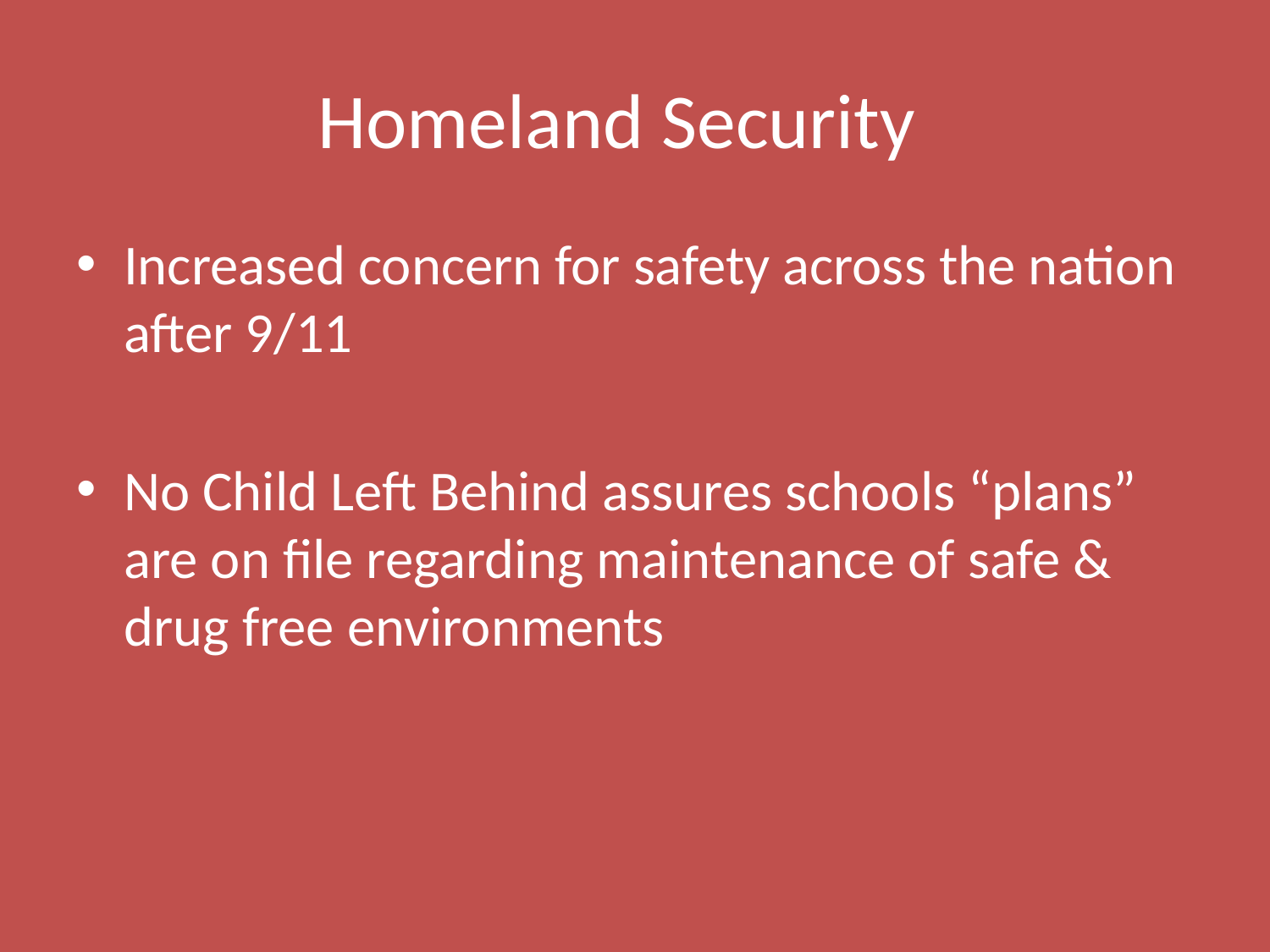

# Homeland Security
Increased concern for safety across the nation after 9/11

No Child Left Behind assures schools “plans” are on file regarding maintenance of safe & drug free environments